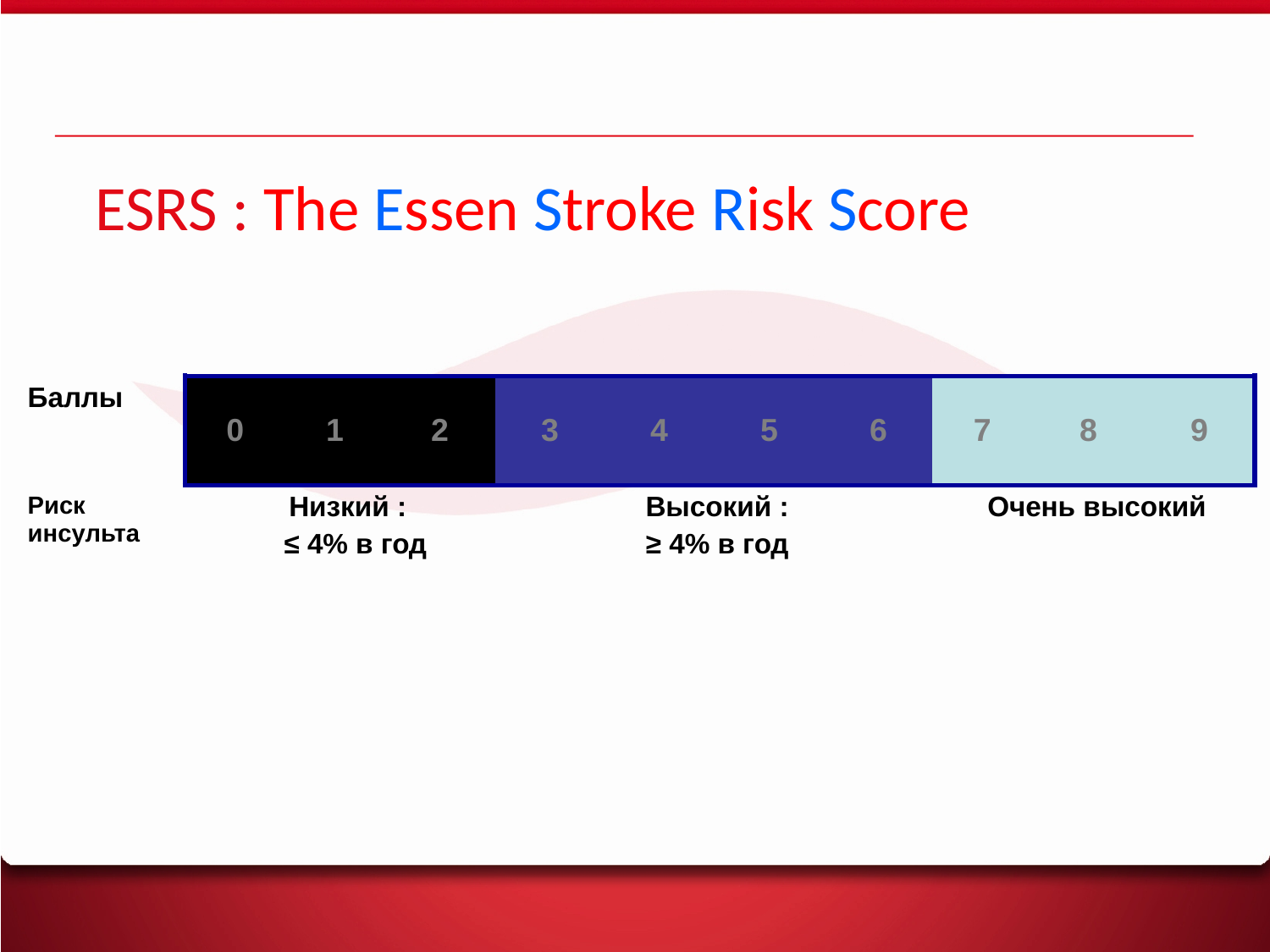

ESRS : The Essen Stroke Risk Score
| Баллы | 0 | 1 | 2 | 3 | 4 | 5 | 6 | 7 | 8 | 9 |
| --- | --- | --- | --- | --- | --- | --- | --- | --- | --- | --- |
| Риск инсульта | Низкий : ≤ 4% в год |  |  | Высокий : ≥ 4% в год |  |  |  | Очень высокий |  |  |